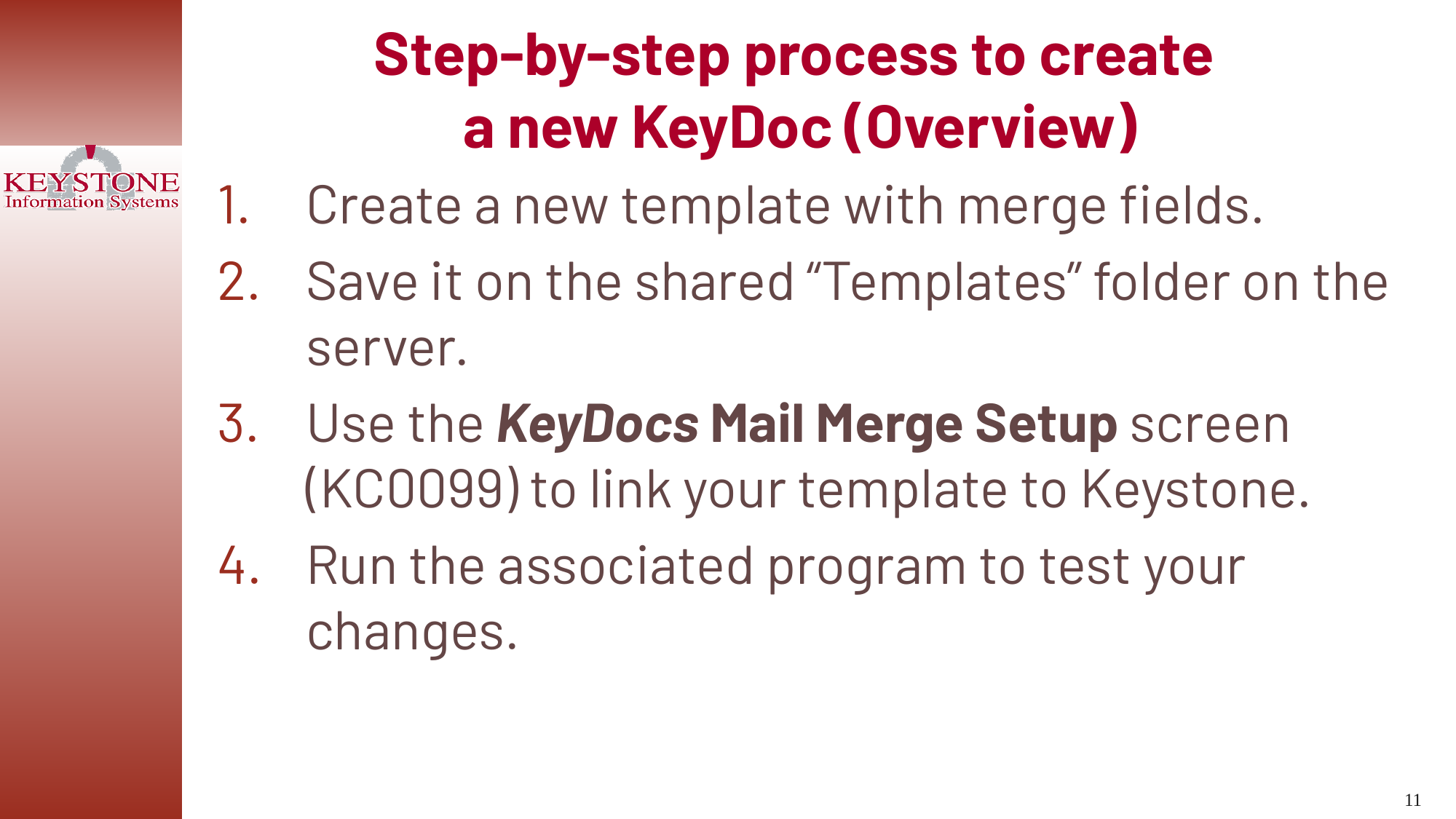

Step-by-step process to create
a new KeyDoc (Overview)
Create a new template with merge fields.
Save it on the shared “Templates” folder on the server.
Use the KeyDocs Mail Merge Setup screen (KC0099) to link your template to Keystone.
Run the associated program to test your changes.
11